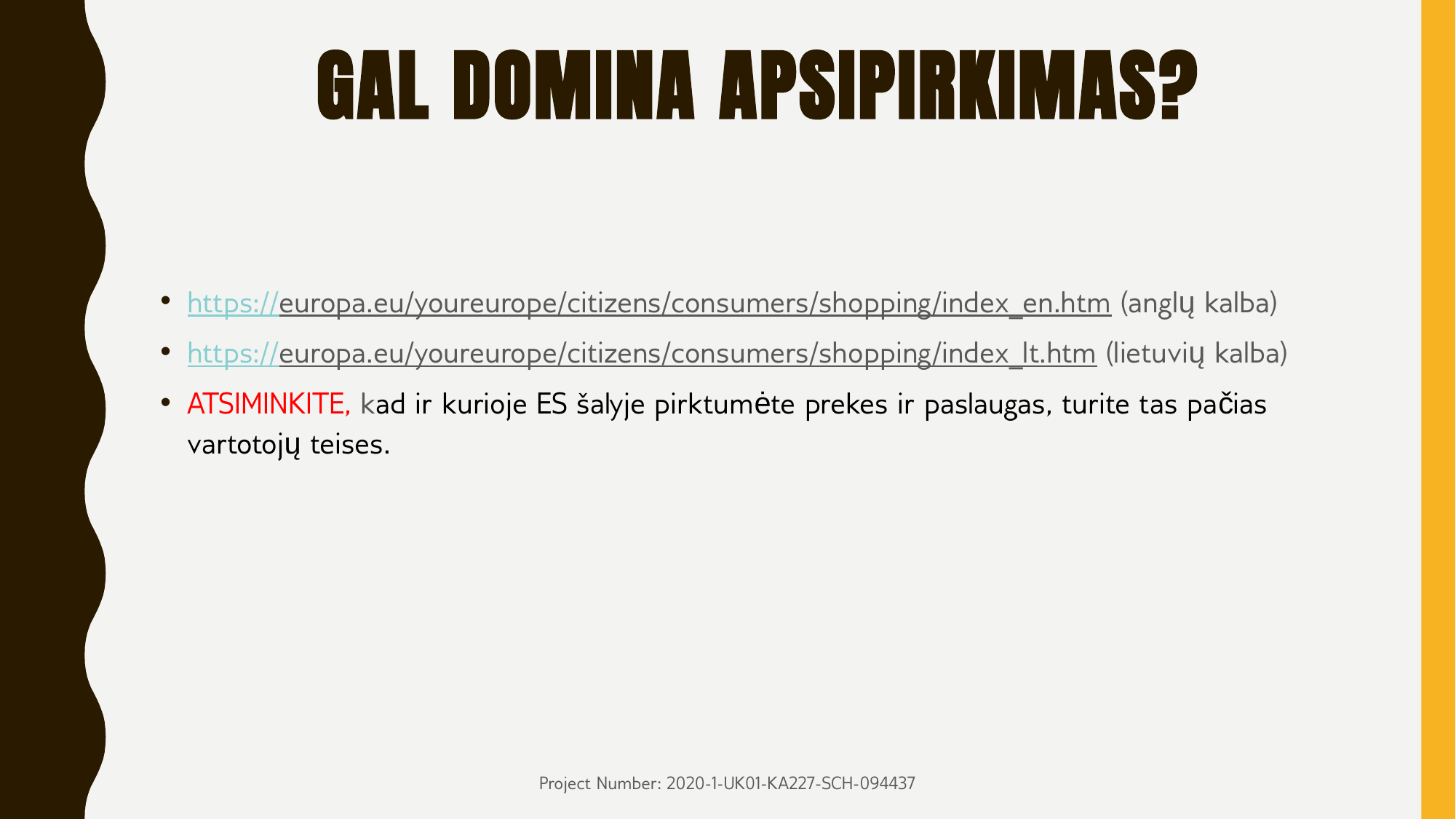

# GAL DOMINA Apsipirkimas?
https://europa.eu/youreurope/citizens/consumers/shopping/index_en.htm (anglų kalba)
https://europa.eu/youreurope/citizens/consumers/shopping/index_lt.htm (lietuvių kalba)
ATSIMINKITE, kad ir kurioje ES šalyje pirktumėte prekes ir paslaugas, turite tas pačias vartotojų teises.
Project Number: 2020-1-UK01-KA227-SCH-094437